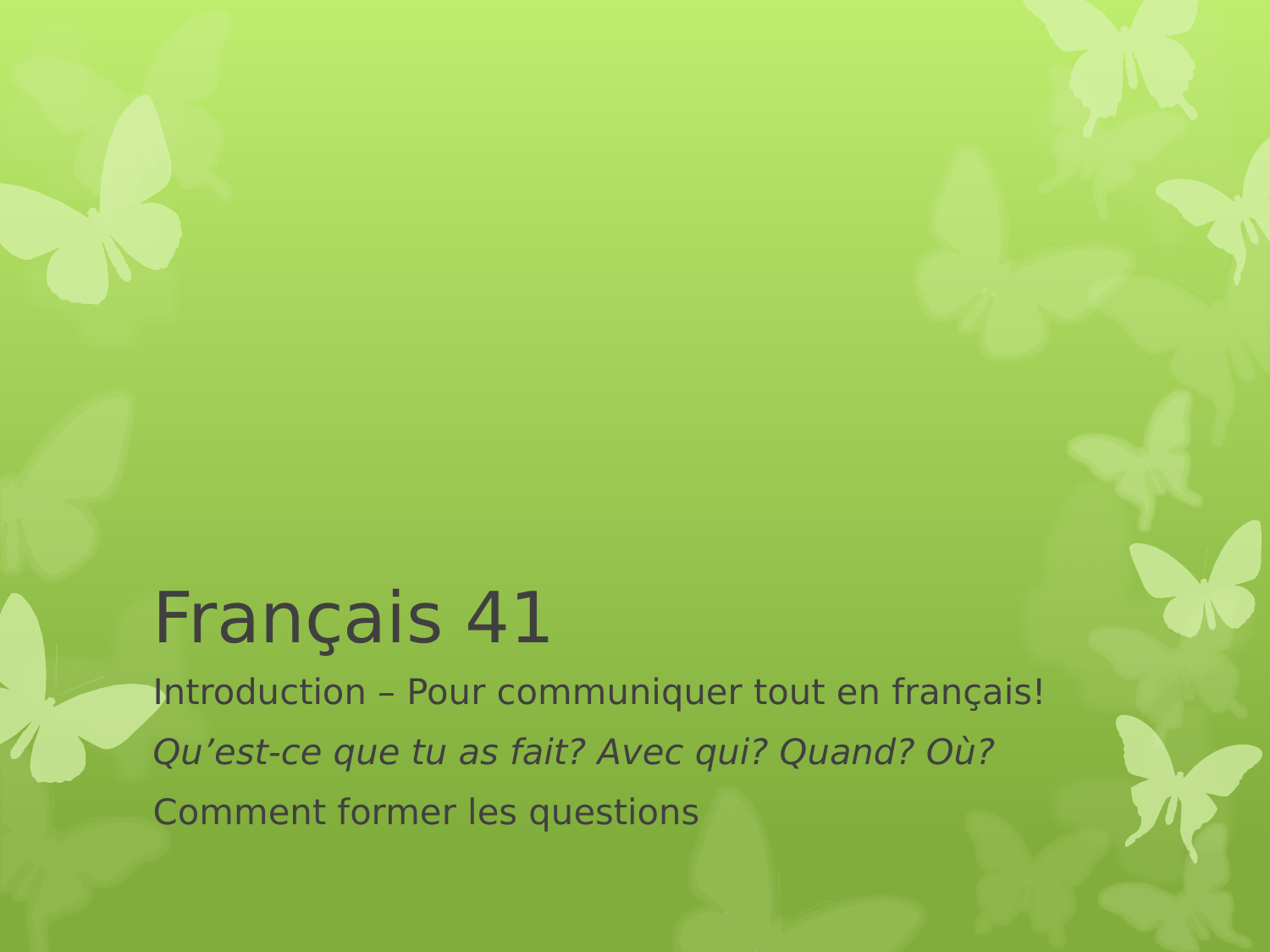

# Français 41
Introduction – Pour communiquer tout en français!
Qu’est-ce que tu as fait? Avec qui? Quand? Où?
Comment former les questions